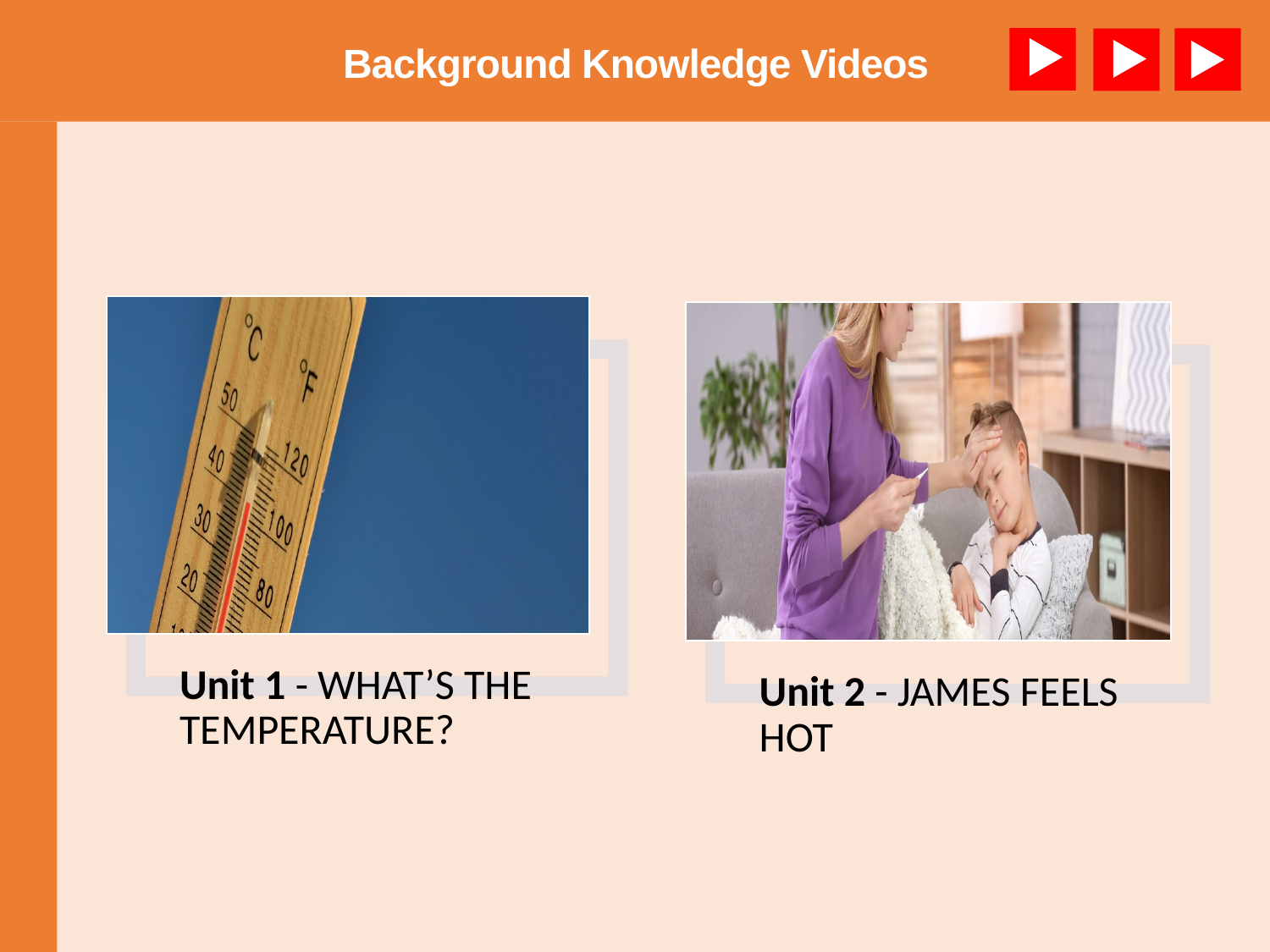

Background Knowledge Videos

Unit 1 - WHAT’S THE TEMPERATURE?

Unit 2 - JAMES FEELS HOT